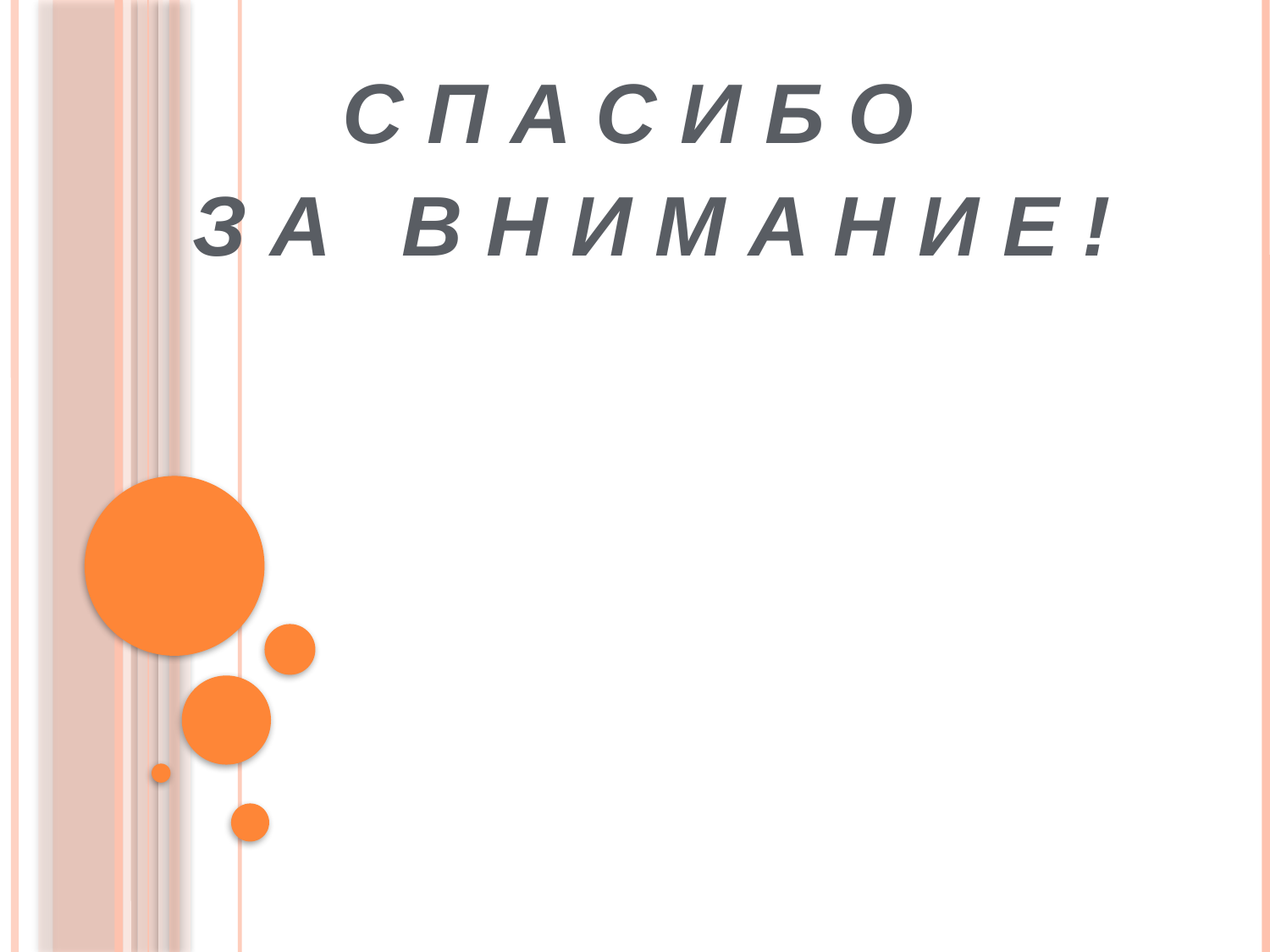

С П А С И Б О
 З А   В Н И М А Н И Е !